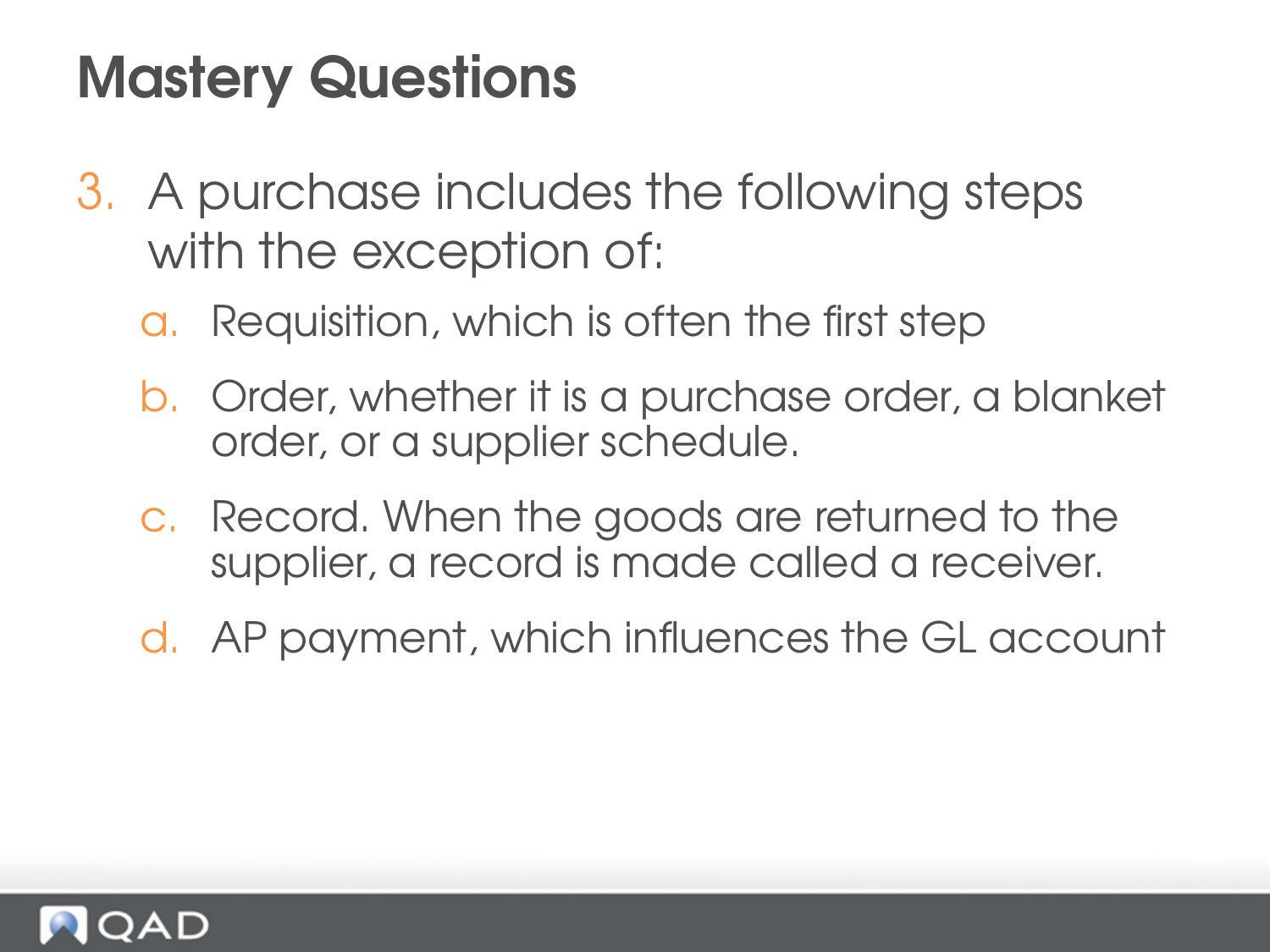

Mastery Questions
A purchase includes the following steps with the exception of:
Requisition, which is often the first step
Order, whether it is a purchase order, a blanket order, or a supplier schedule.
Record. When the goods are returned to the supplier, a record is made called a receiver.
AP payment, which influences the GL account